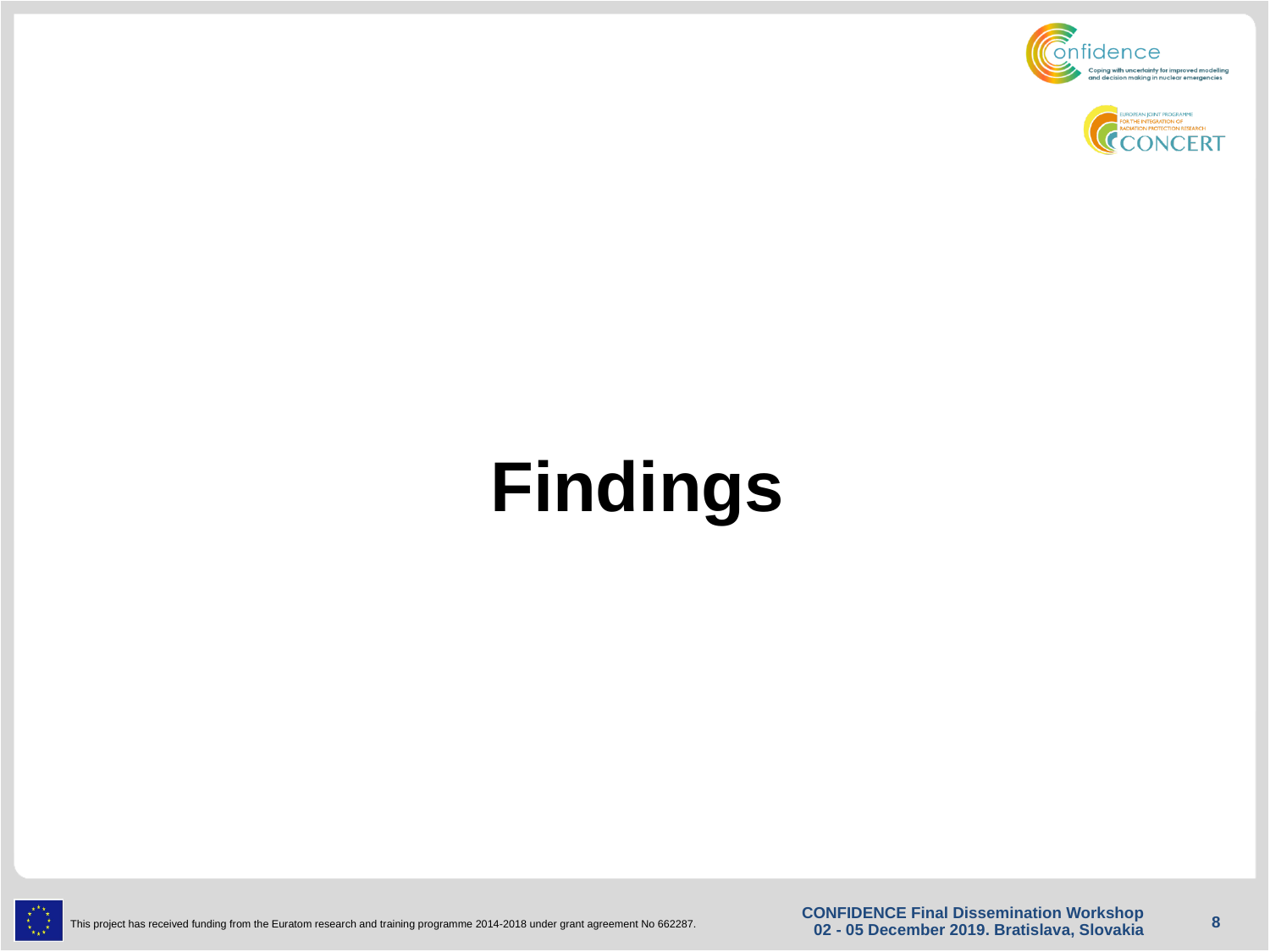

# Findings
CONFIDENCE Final Dissemination Workshop  02 - 05 December 2019. Bratislava, Slovakia
8